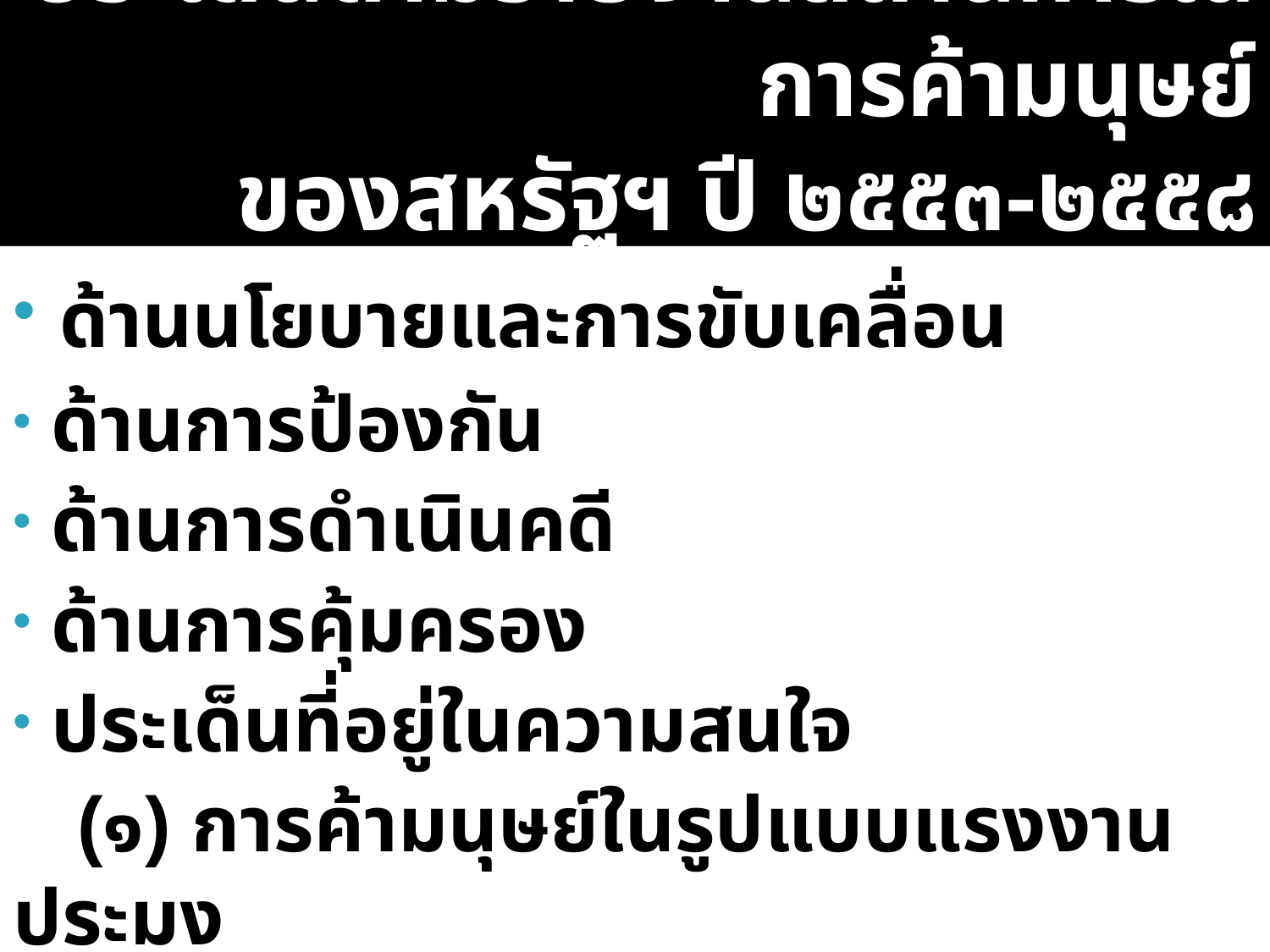

# ประเด็นตามรายงานสถานการณ์การค้ามนุษย์ ของสหรัฐฯ ปี ๒๕๕๓-๒๕๕๘
 ด้านนโยบายและการขับเคลื่อน
 ด้านการป้องกัน
 ด้านการดำเนินคดี
 ด้านการคุ้มครอง
 ประเด็นที่อยู่ในความสนใจ
   (๑) การค้ามนุษย์ในรูปแบบแรงงานประมง
   (๒) การคุ้มครองแรงงานและแรงงานขัดหนี้